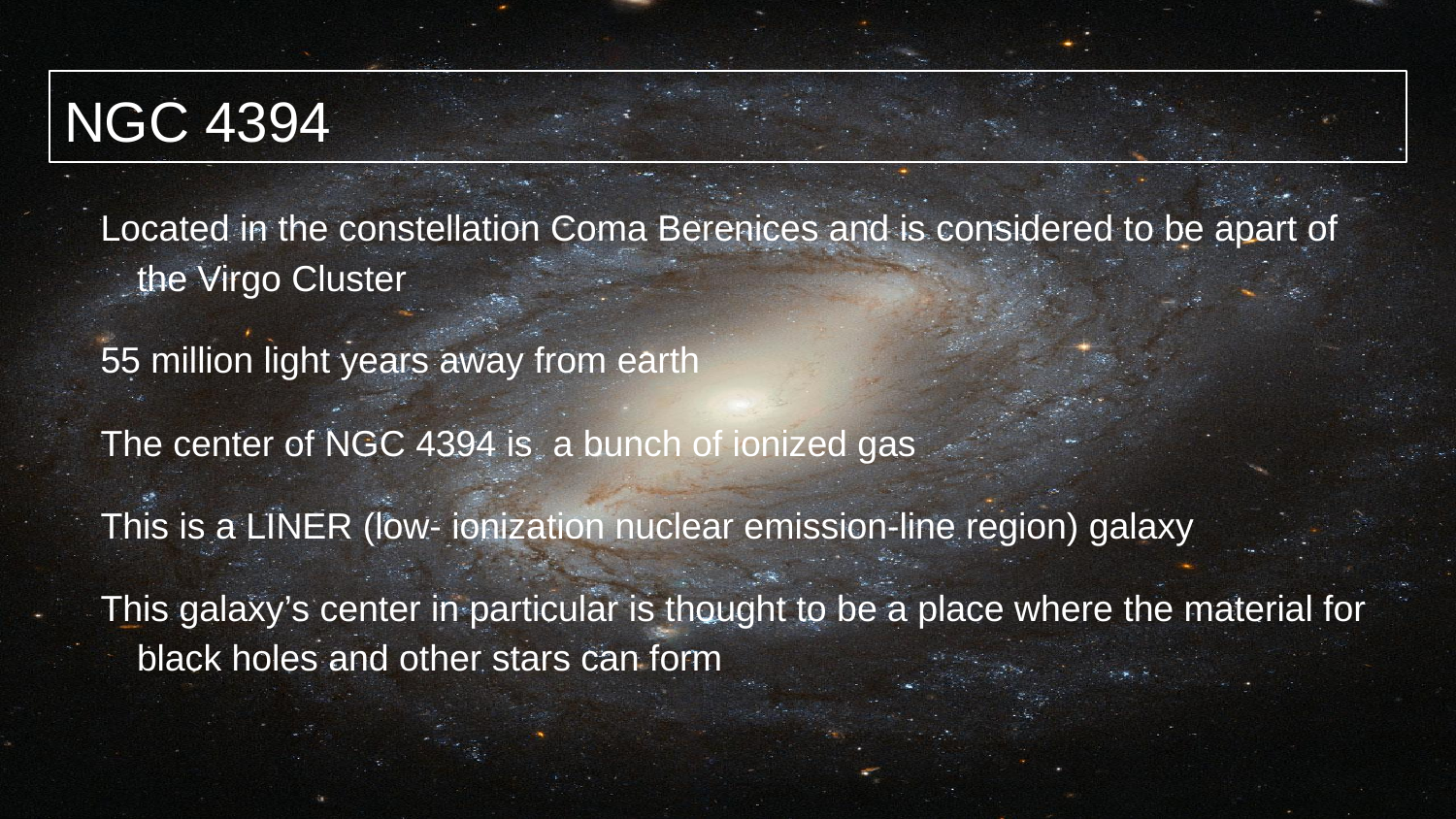

# NGC 4394
Located in the constellation Coma Berenices and is considered to be apart of the Virgo Cluster
55 million light years away from earth
The center of NGC 4394 is  a bunch of ionized gas
This is a LINER (low- ionization nuclear emission-line region) galaxy
This galaxy’s center in particular is thought to be a place where the material for black holes and other stars can form